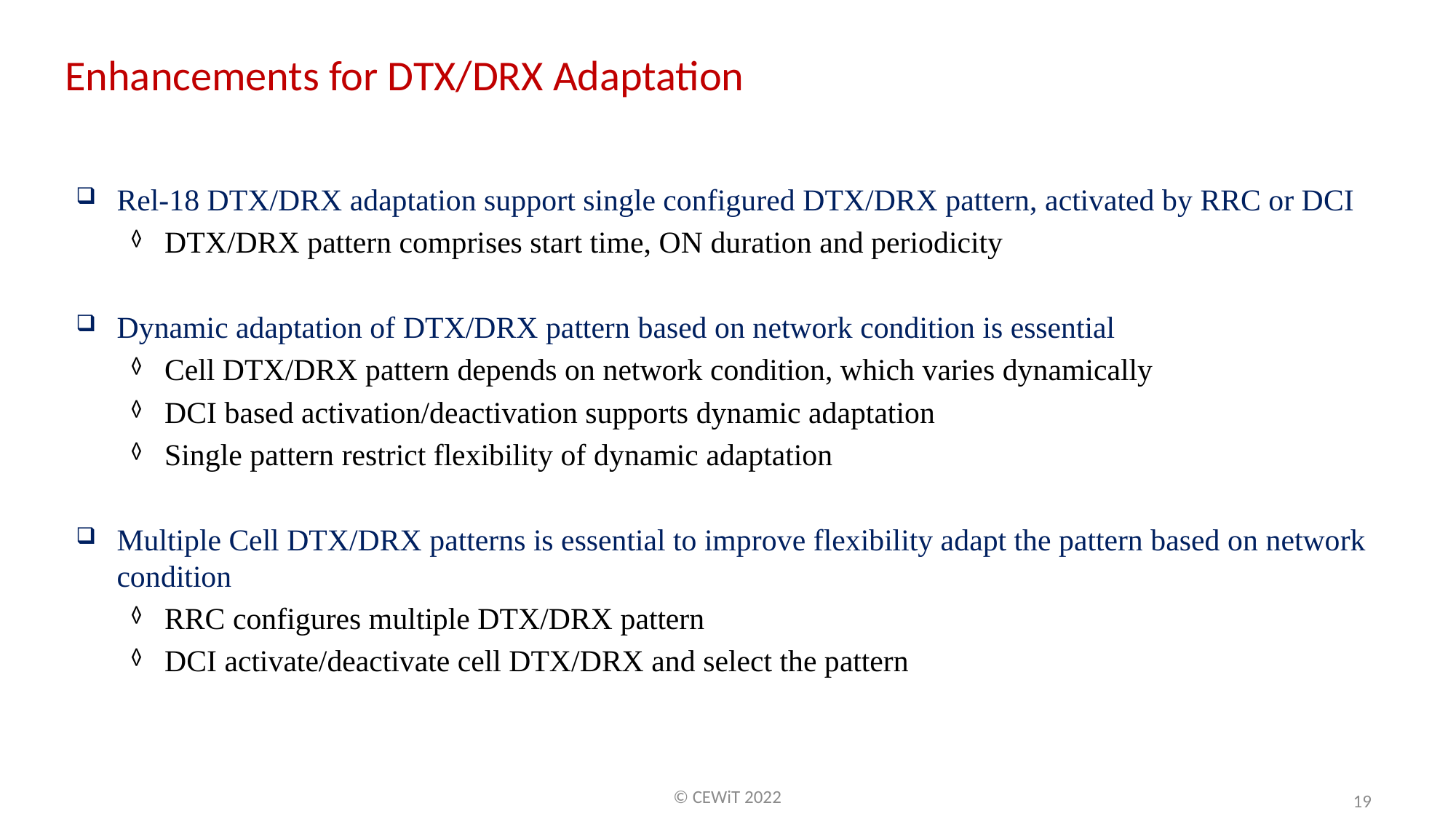

Enhancements for DTX/DRX Adaptation

Rel-18 DTX/DRX adaptation support single configured DTX/DRX pattern, activated by RRC or DCI
DTX/DRX pattern comprises start time, ON duration and periodicity

Dynamic adaptation of DTX/DRX pattern based on network condition is essential
Cell DTX/DRX pattern depends on network condition, which varies dynamically
DCI based activation/deactivation supports dynamic adaptation
Single pattern restrict flexibility of dynamic adaptation

Multiple Cell DTX/DRX patterns is essential to improve flexibility adapt the pattern based on network condition
RRC configures multiple DTX/DRX pattern
DCI activate/deactivate cell DTX/DRX and select the pattern

© CEWiT 2022
19